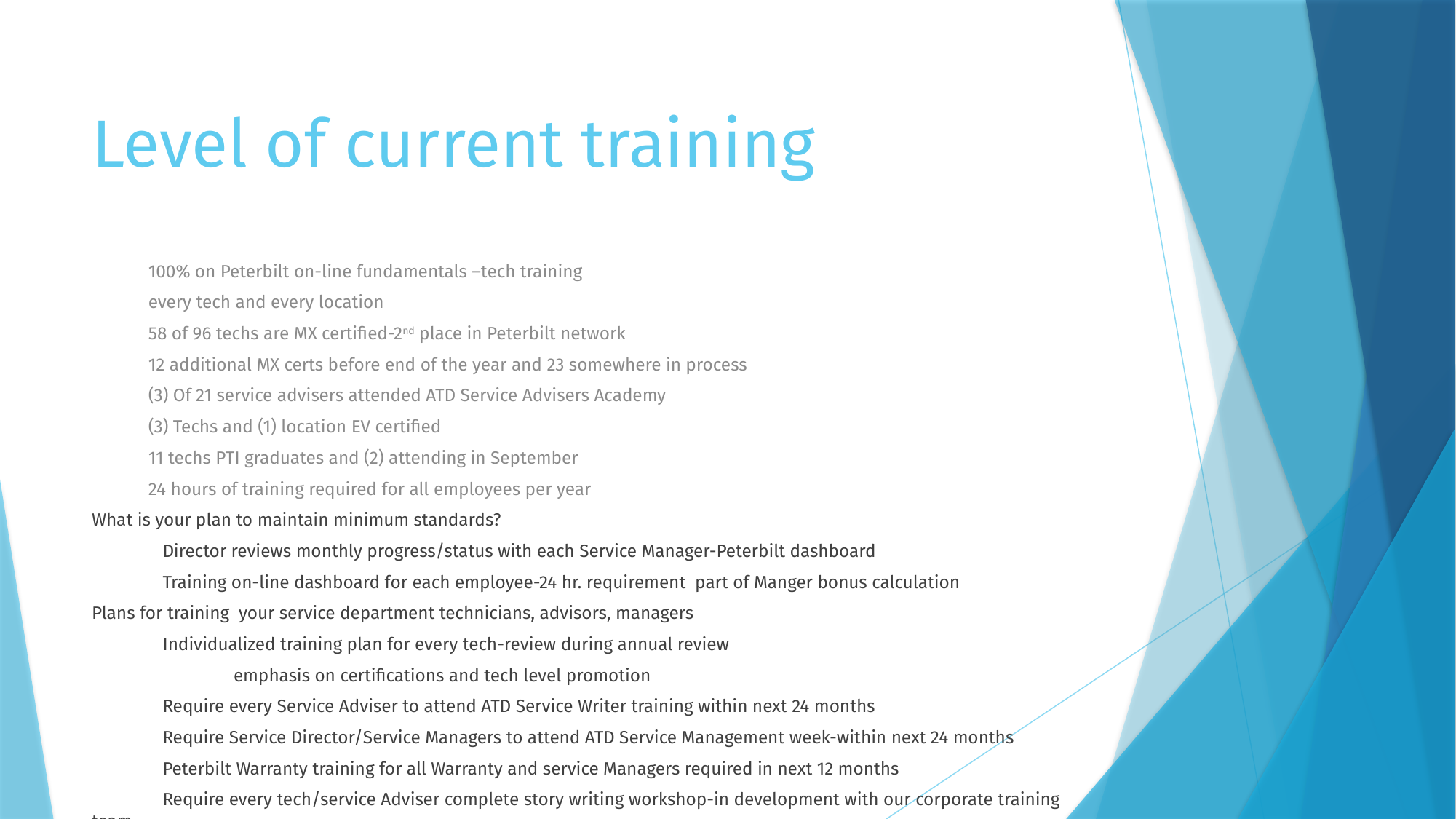

# Level of current training

100% on Peterbilt on-line fundamentals –tech training
	every tech and every location
58 of 96 techs are MX certified-2nd place in Peterbilt network
	12 additional MX certs before end of the year and 23 somewhere in process
(3) Of 21 service advisers attended ATD Service Advisers Academy
(3) Techs and (1) location EV certified
11 techs PTI graduates and (2) attending in September
24 hours of training required for all employees per year
What is your plan to maintain minimum standards?
	Director reviews monthly progress/status with each Service Manager-Peterbilt dashboard
	Training on-line dashboard for each employee-24 hr. requirement  part of Manger bonus calculation
Plans for training  your service department technicians, advisors, managers
	Individualized training plan for every tech-review during annual review
		emphasis on certifications and tech level promotion
	Require every Service Adviser to attend ATD Service Writer training within next 24 months
	Require Service Director/Service Managers to attend ATD Service Management week-within next 24 months
	Peterbilt Warranty training for all Warranty and service Managers required in next 12 months
	Require every tech/service Adviser complete story writing workshop-in development with our corporate training team